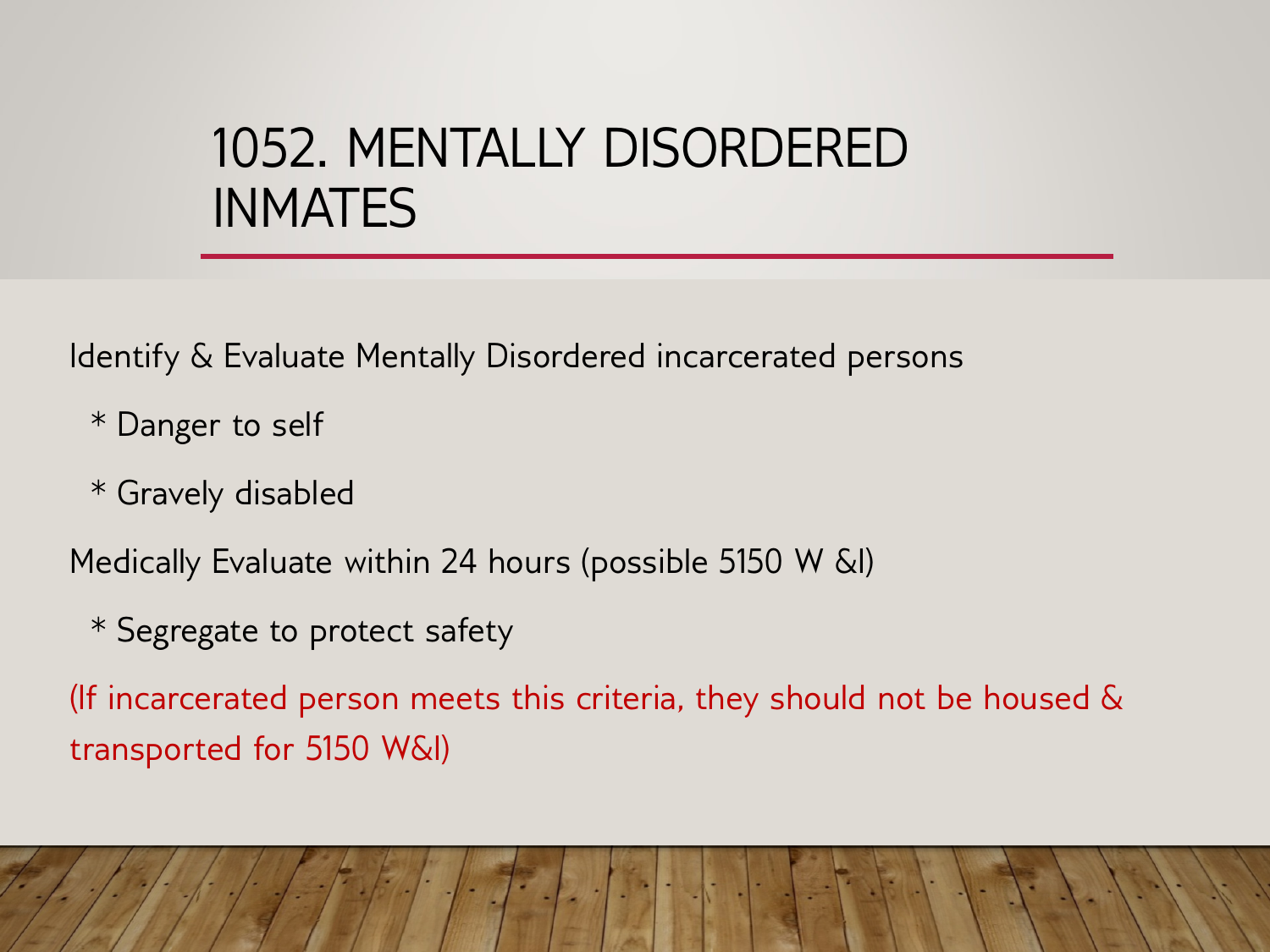

# 1052. MENTALLY DISORDERED INMATES

Identify & Evaluate Mentally Disordered incarcerated persons
  * Danger to self
  * Gravely disabled
Medically Evaluate within 24 hours (possible 5150 W &I)
  * Segregate to protect safety
(If incarcerated person meets this criteria, they should not be housed & transported for 5150 W&I)